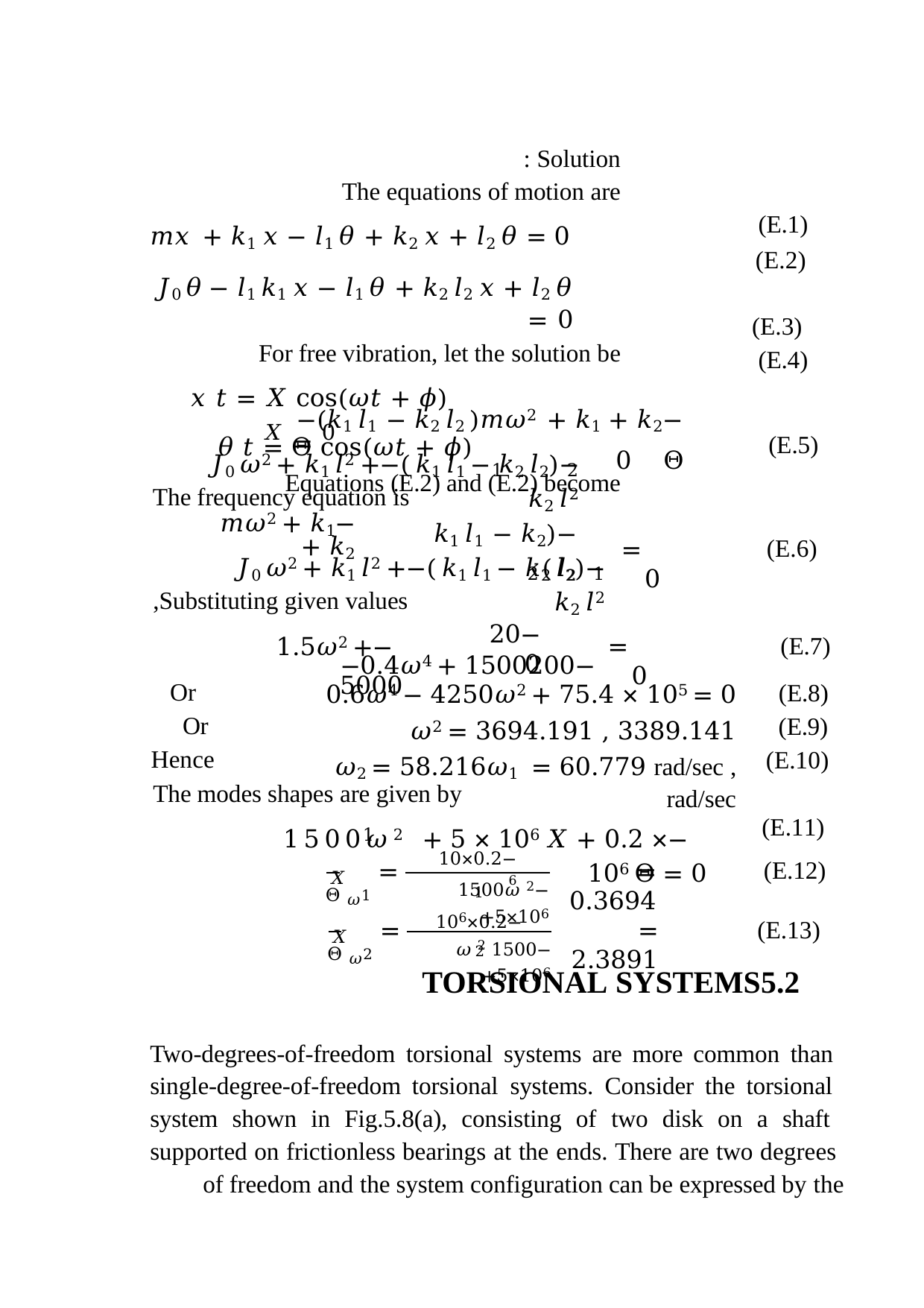

Solution :
The equations of motion are
𝑚𝑥 + 𝑘1 𝑥 − 𝑙1 𝜃 + 𝑘2 𝑥 + 𝑙2 𝜃 = 0
𝐽0 𝜃 − 𝑙1 𝑘1 𝑥 − 𝑙1 𝜃 + 𝑘2 𝑙2 𝑥 + 𝑙2 𝜃 = 0
For free vibration, let the solution be
𝑥 𝑡 = 𝑋 cos(𝜔𝑡 + 𝜙)
𝜃 𝑡 = Θ cos(𝜔𝑡 + 𝜙)
Equations (E.2) and (E.2) become
(E.1)
(E.2)
(E.3)
(E.4)
−𝑚𝜔2  + 𝑘1 + 𝑘2	−(𝑘1 𝑙1 − 𝑘2 𝑙2 )
 	   𝑋 = 0
(E.5)
Θ	0
−(𝑘1 𝑙1 − 𝑘2 𝑙2 )	−𝐽0 𝜔2 + 𝑘1 𝑙2 + 𝑘2 𝑙2
1
2
The frequency equation is
−𝑚𝜔2 + 𝑘1 + 𝑘2

−(𝑘1 𝑙1 − 𝑘2 𝑙2 )
(E.6)
  = 0
−(𝑘1 𝑙1 − 𝑘2 𝑙2 )	−𝐽0 𝜔2 + 𝑘1 𝑙2 + 𝑘2 𝑙2
1	2
Substituting given values,
(E.7)
(E.8)
(E.9)
(E.10)
 −1.5𝜔2 + 5000
−200
  = 0
−200	−0.4𝜔4 + 1500
Or  Or  Hence
0.6𝜔4 − 4250𝜔2 + 75.4 × 105 = 0
𝜔2 = 3694.191 , 3389.141
𝜔1   = 60.779 rad/sec ,	𝜔2 = 58.216 rad/sec
The modes shapes are given by
(E.11)
(E.12)
 −1500𝜔2 + 5 × 106 𝑋 + 0.2 × 106 Θ = 0
1
𝑋
−0.2×106
=
= 0.3694

Θ 𝜔
−1500𝜔 2 +5×106
1
−0.2×106
1
𝑋
=
= 2.3891
(E.13)

Θ 𝜔
−1500 𝜔 2 +5×106
2
2
5.2	TORSIONAL SYSTEMS

Two-degrees-of-freedom torsional systems are more common than  single-degree-of-freedom torsional systems. Consider the torsional  system shown in Fig.5.8(a), consisting of two disk on a shaft  supported on frictionless bearings at the ends. There are two degrees  of freedom and the system configuration can be expressed by the